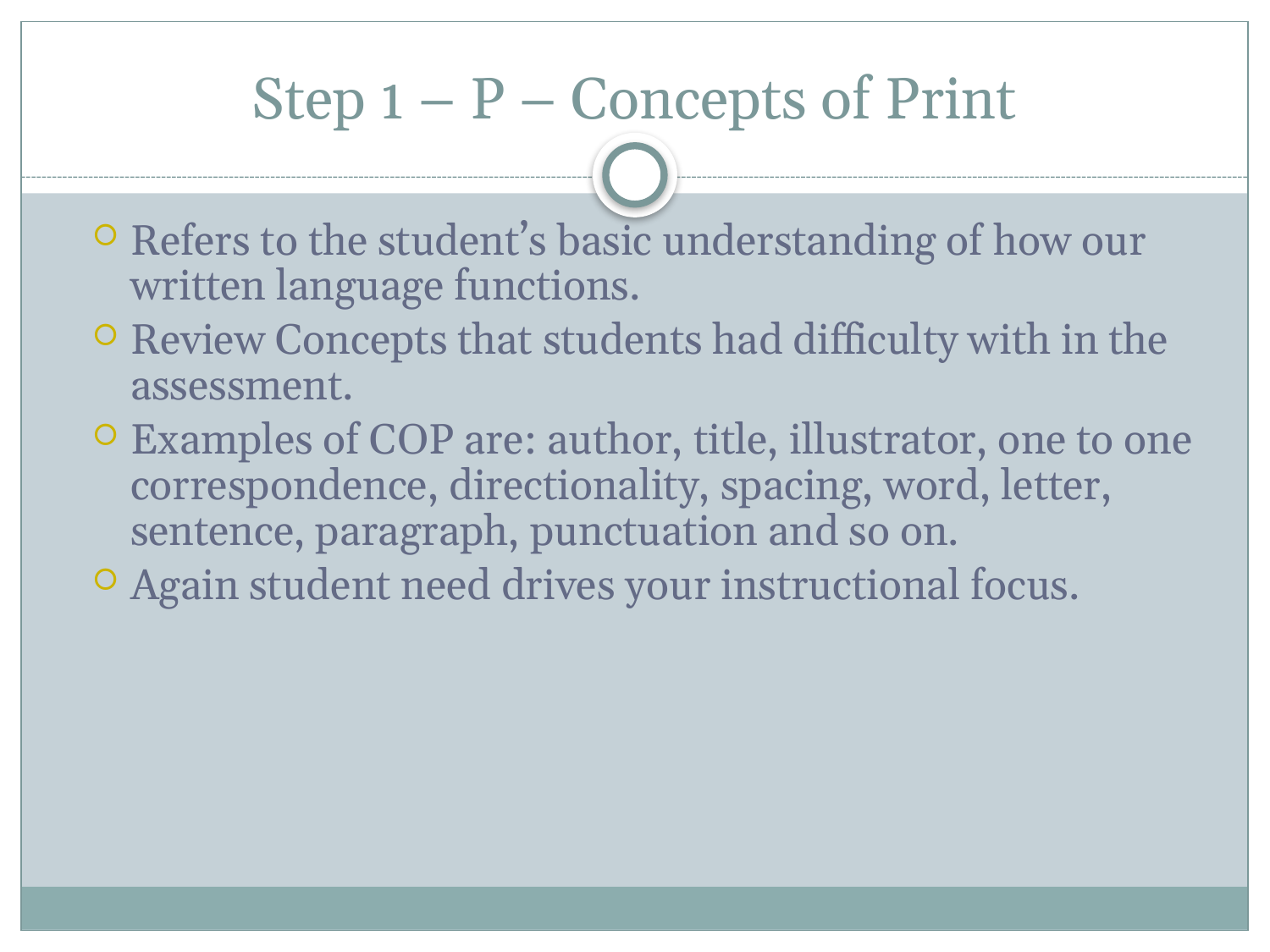

# Step 1 – P – Concepts of Print
Refers to the student’s basic understanding of how our written language functions.
Review Concepts that students had difficulty with in the assessment.
Examples of COP are: author, title, illustrator, one to one correspondence, directionality, spacing, word, letter, sentence, paragraph, punctuation and so on.
Again student need drives your instructional focus.